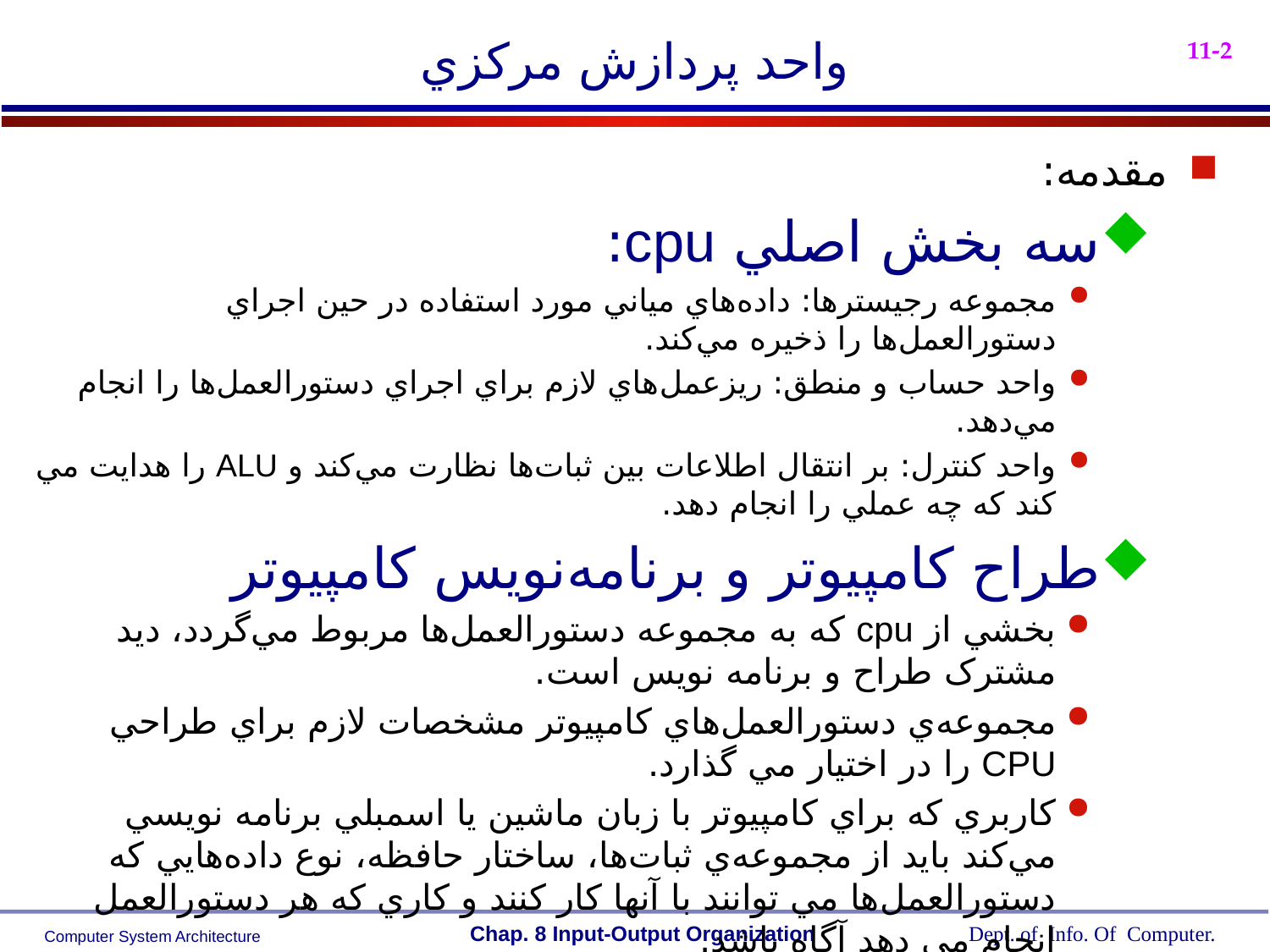

# واحد پردازش مرکزي
مقدمه:
سه بخش اصلي cpu:
مجموعه رجيسترها: داده‌هاي مياني مورد استفاده در حين اجراي دستورالعمل‌ها را ذخيره مي‌کند.
واحد حساب و منطق: ريزعمل‌هاي لازم براي اجراي دستورالعمل‌ها را انجام مي‌دهد.
واحد کنترل: بر انتقال اطلاعات بين ثبات‌ها نظارت مي‌کند و ALU را هدايت مي کند که چه عملي را انجام دهد.
طراح کامپيوتر و برنامه‌نويس کامپيوتر
بخشي از cpu که به مجموعه دستورالعمل‌ها مربوط مي‌گردد، ديد مشترک طراح و برنامه نويس است.
مجموعه‌ي دستورالعمل‌هاي کامپيوتر مشخصات لازم براي طراحي CPU را در اختيار مي گذارد.
کاربري که براي کامپيوتر با زبان ماشين يا اسمبلي برنامه نويسي مي‌کند بايد از مجموعه‌ي ثبات‌ها، ساختار حافظه، نوع داده‌هايي که دستورالعمل‌ها مي توانند با آنها کار کنند و کاري که هر دستورالعمل انجام مي دهد آگاه باشد.